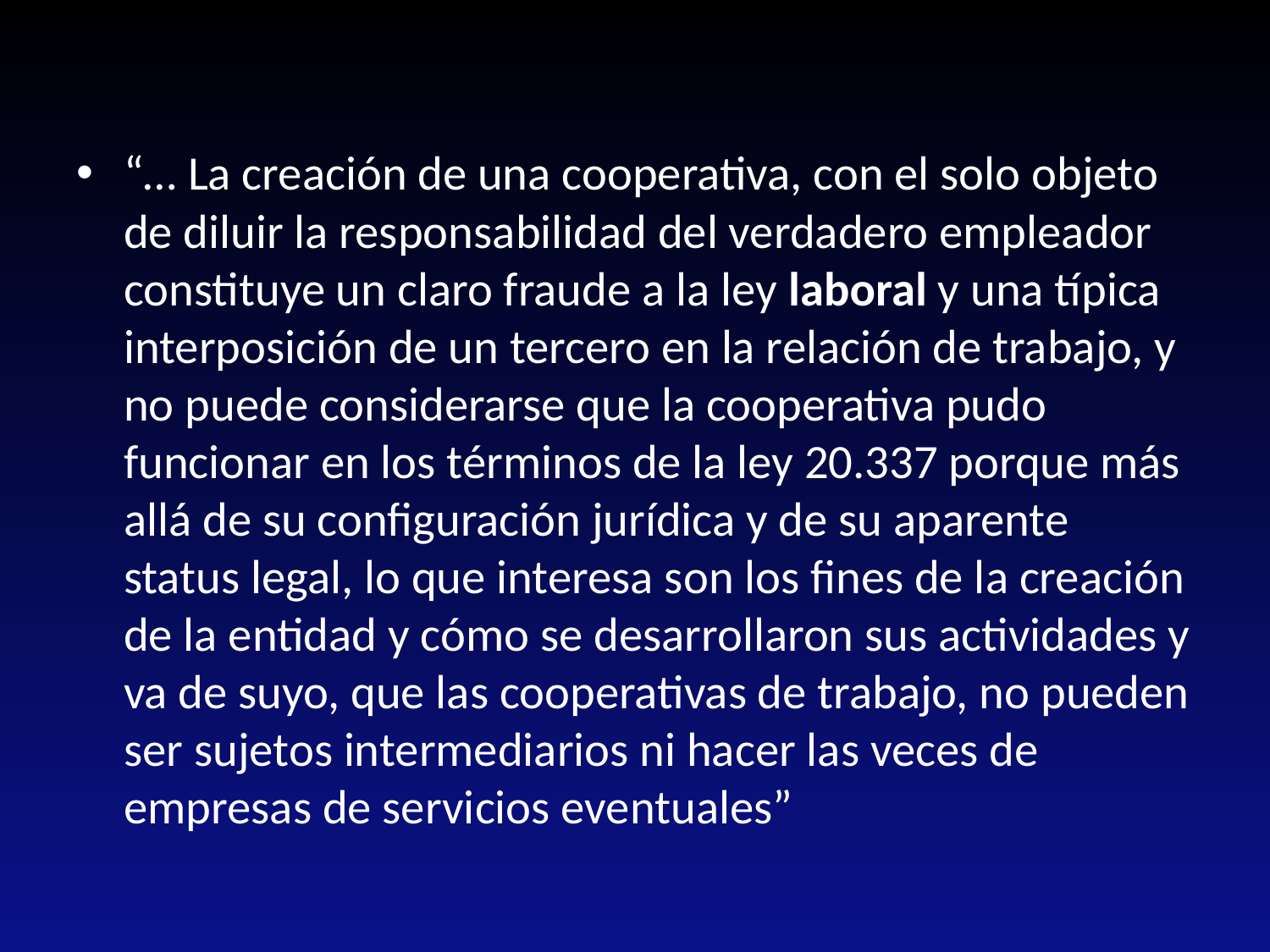

“… La creación de una cooperativa, con el solo objeto de diluir la responsabilidad del verdadero empleador constituye un claro fraude a la ley laboral y una típica interposición de un tercero en la relación de trabajo, y no puede considerarse que la cooperativa pudo funcionar en los términos de la ley 20.337 porque más allá de su configuración jurídica y de su aparente status legal, lo que interesa son los fines de la creación de la entidad y cómo se desarrollaron sus actividades y va de suyo, que las cooperativas de trabajo, no pueden ser sujetos intermediarios ni hacer las veces de empresas de servicios eventuales”